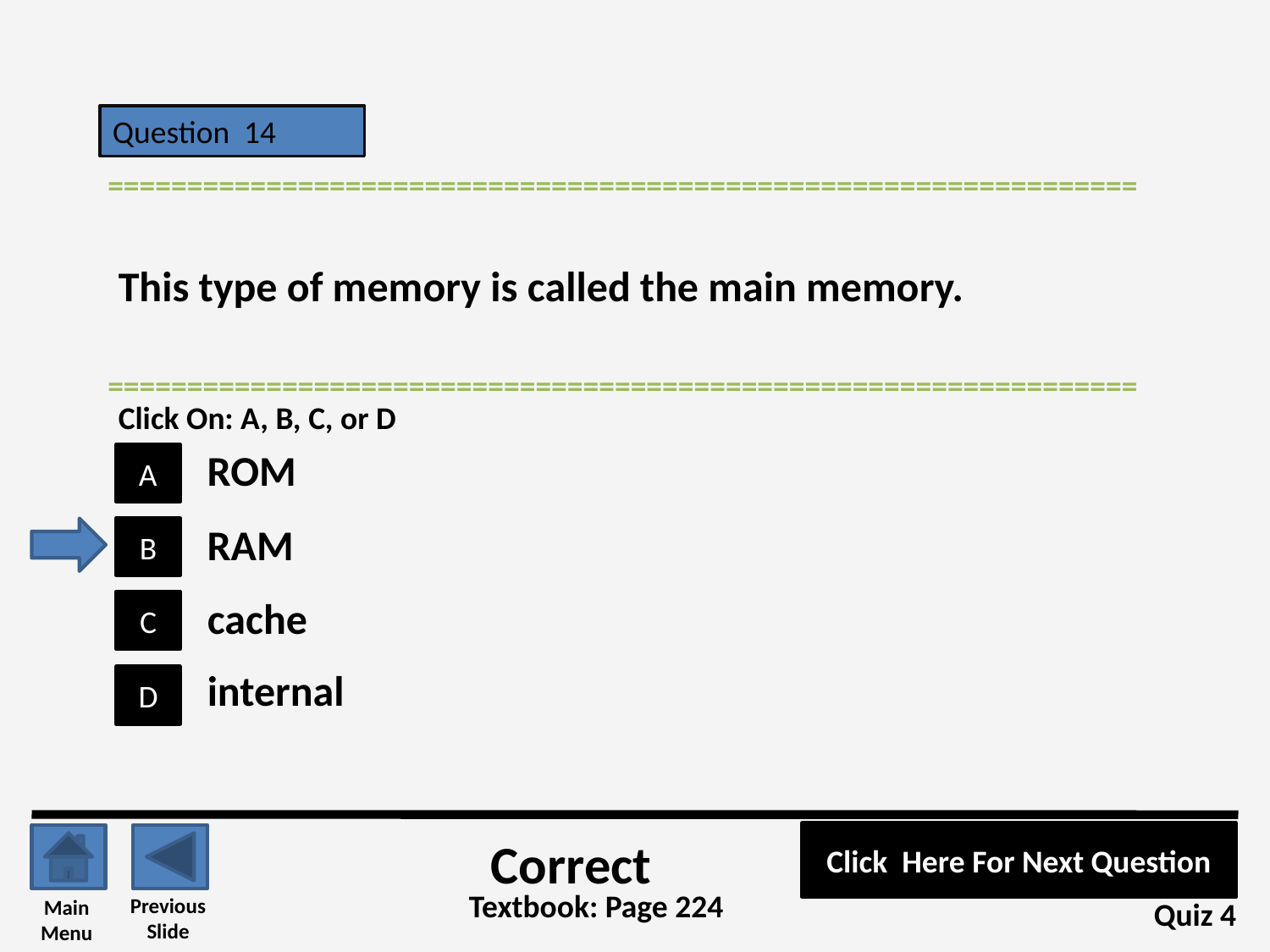

Question  14
=================================================================
This type of memory is called the main memory.
=================================================================
Click On: A, B, C, or D

ROM
A

RAM
B

cache
C

internal
D
Click  Here For Next Question

Correct
Textbook: Page 224
Previous
Slide
Main
Menu
Quiz 4